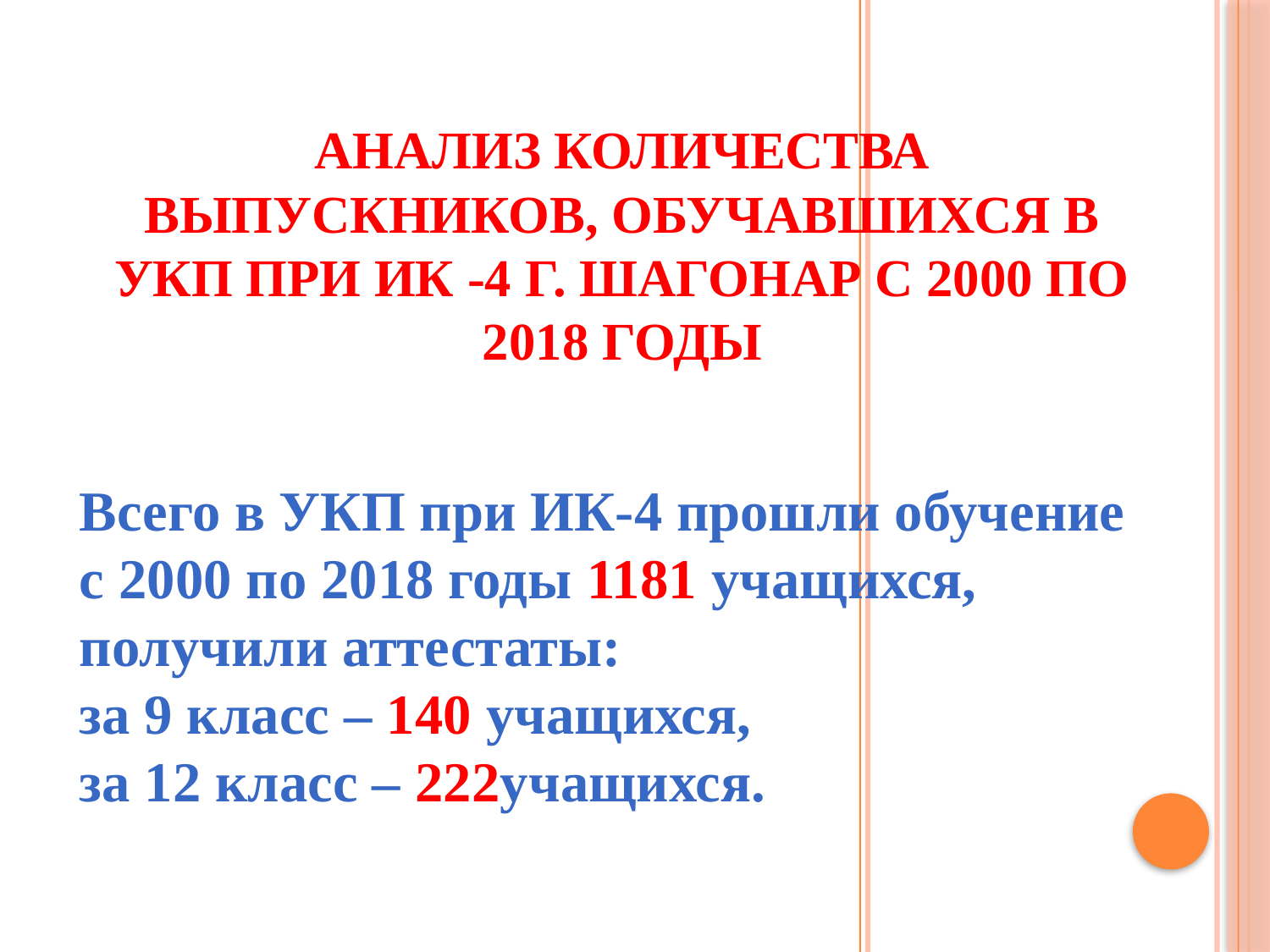

# Анализ количества выпускников, обучавшихся в УКП при ИК -4 г. Шагонар с 2000 по 2018 годы
Всего в УКП при ИК-4 прошли обучение
с 2000 по 2018 годы 1181 учащихся, получили аттестаты:
за 9 класс – 140 учащихся,
за 12 класс – 222учащихся.